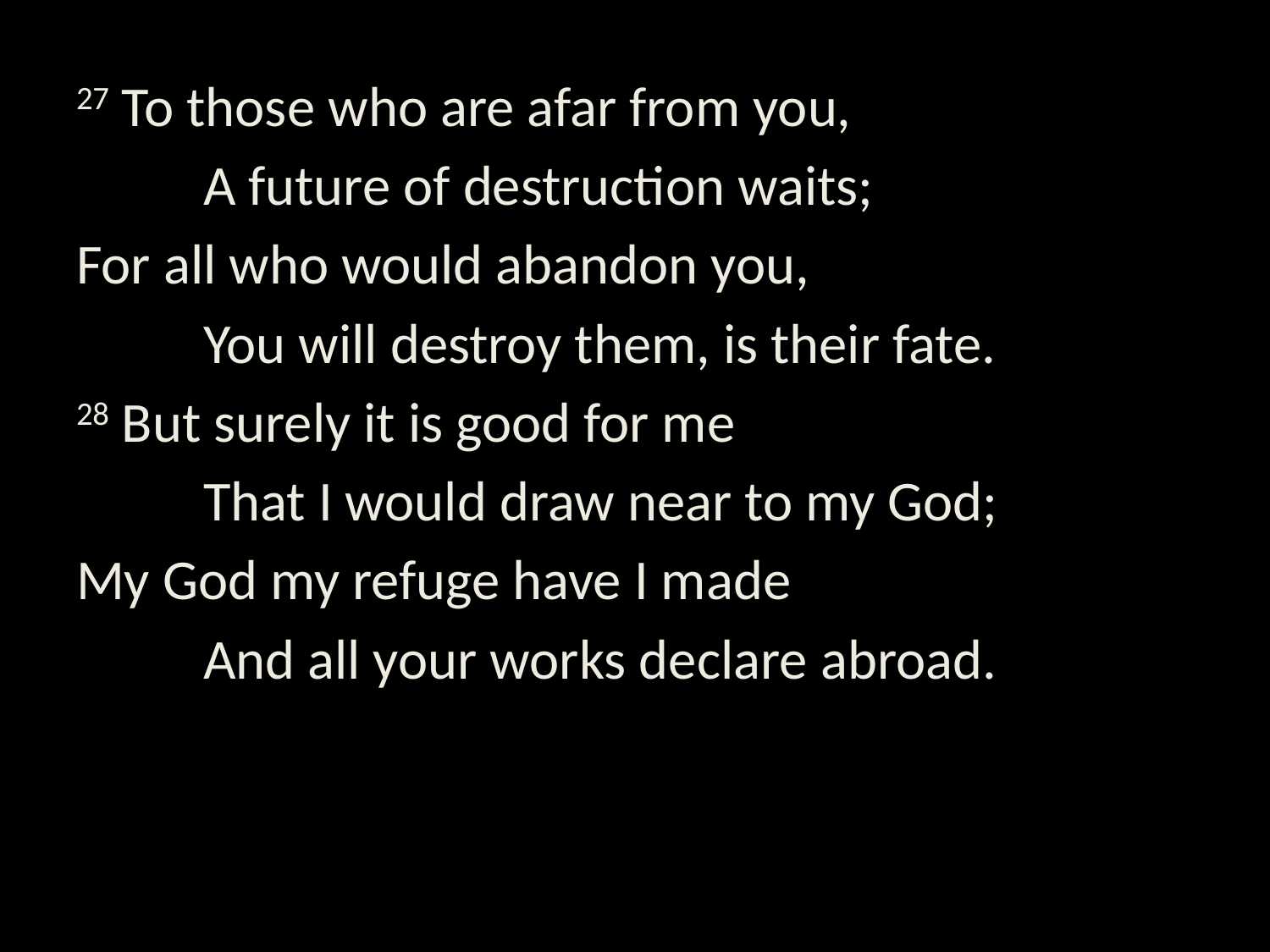

27 To those who are afar from you,
	A future of destruction waits;
For all who would abandon you,
	You will destroy them, is their fate.
28 But surely it is good for me
	That I would draw near to my God;
My God my refuge have I made
	And all your works declare abroad.